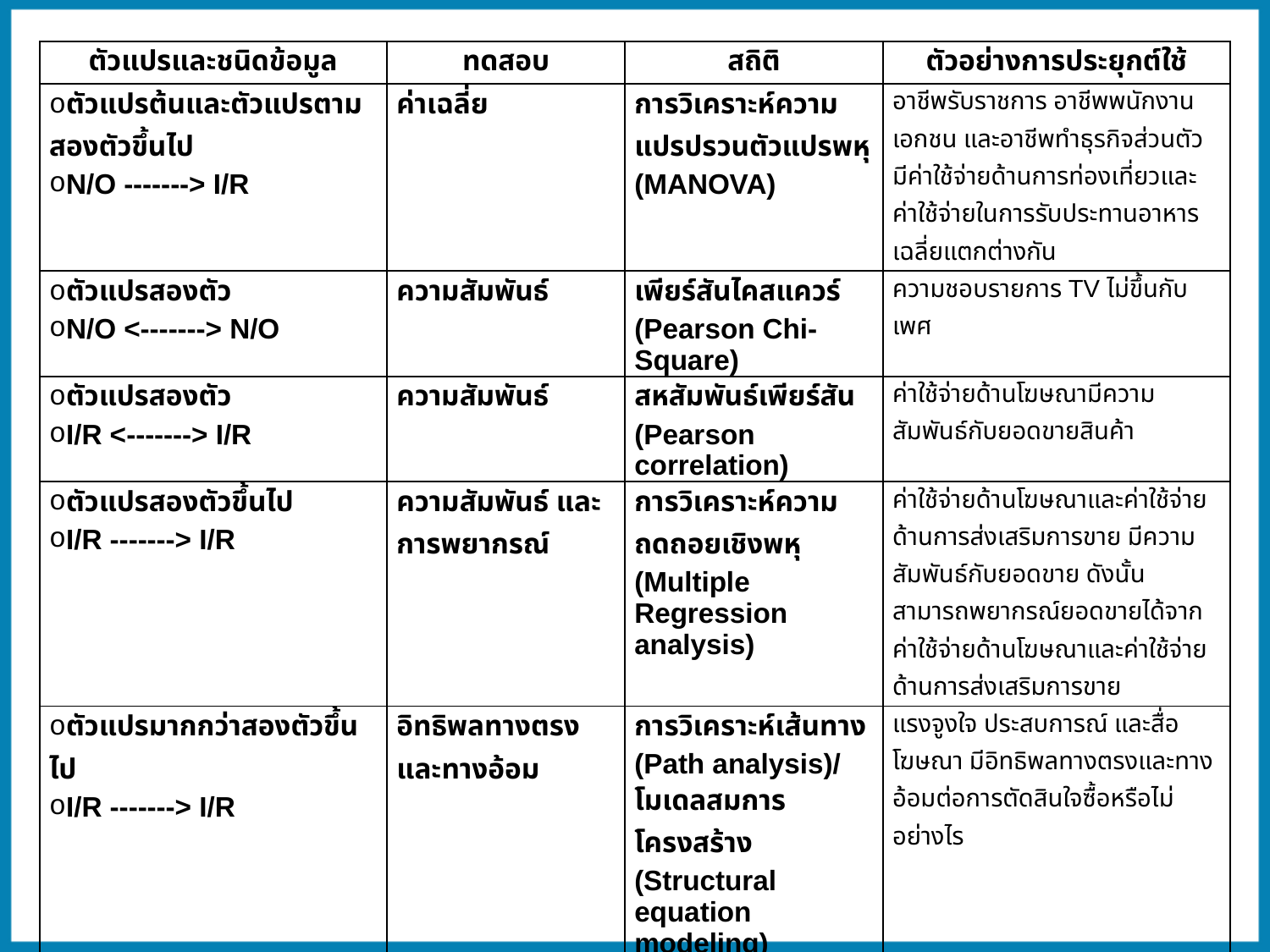

| ตัวแปรและชนิดข้อมูล | ทดสอบ | สถิติ | ตัวอย่างการประยุกต์ใช้ |
| --- | --- | --- | --- |
| ตัวแปรต้นและตัวแปรตามสองตัวขึ้นไป N/O -------> I/R | ค่าเฉลี่ย | การวิเคราะห์ความแปรปรวนตัวแปรพหุ (MANOVA) | อาชีพรับราชการ อาชีพพนักงานเอกชน และอาชีพทำธุรกิจส่วนตัว มีค่าใช้จ่ายด้านการท่องเที่ยวและค่าใช้จ่ายในการรับประทานอาหารเฉลี่ยแตกต่างกัน |
| ตัวแปรสองตัว N/O <-------> N/O | ความสัมพันธ์ | เพียร์สันไคสแควร์ (Pearson Chi-Square) | ความชอบรายการ TV ไม่ขึ้นกับเพศ |
| ตัวแปรสองตัว I/R <-------> I/R | ความสัมพันธ์ | สหสัมพันธ์เพียร์สัน (Pearson correlation) | ค่าใช้จ่ายด้านโฆษณามีความสัมพันธ์กับยอดขายสินค้า |
| ตัวแปรสองตัวขึ้นไป I/R -------> I/R | ความสัมพันธ์ และการพยากรณ์ | การวิเคราะห์ความถดถอยเชิงพหุ (Multiple Regression analysis) | ค่าใช้จ่ายด้านโฆษณาและค่าใช้จ่ายด้านการส่งเสริมการขาย มีความสัมพันธ์กับยอดขาย ดังนั้นสามารถพยากรณ์ยอดขายได้จากค่าใช้จ่ายด้านโฆษณาและค่าใช้จ่ายด้านการส่งเสริมการขาย |
| ตัวแปรมากกว่าสองตัวขึ้นไป I/R -------> I/R | อิทธิพลทางตรงและทางอ้อม | การวิเคราะห์เส้นทาง (Path analysis)/ โมเดลสมการโครงสร้าง (Structural equation modeling) | แรงจูงใจ ประสบการณ์ และสื่อโฆษณา มีอิทธิพลทางตรงและทางอ้อมต่อการตัดสินใจซื้อหรือไม่ อย่างไร |
| ตัวแปรมากกว่าสองตัวขึ้นไป | การจัดกลุ่มตัวแปร | Factor analysis / Discriminant analysis/ Logistic analysis | ลูกค้าพึงพอใจต่อสินค้าเนื่องจากคุณสมบัติใดบ้าง (สินค้ามีคุณสมบัติหลายอย่าง สามารถนำมาจัดกลุ่มเป็นคุณสมบัติ หลัก ๆ) |
| ตัวแปรมากกว่าสองตัวขึ้นไป | การหารูปแบบขององค์ประกอบที่มีอิทธิพลต่อผู้บริโภคมากที่สุด | การวิเคราะห์องค์ประกอบร่วม (Conjoint analysis) | คอมพิวเตอร์ที่ลูกค้าต้องการซื้อมากที่สุดมีจอภาพขนาดเท่าไร มีพื้นที่เก็บข้อมูลเท่าไร มีหน่วยความจำเท่าไร และมีความเร็วของการประมวลผลเท่าไร |